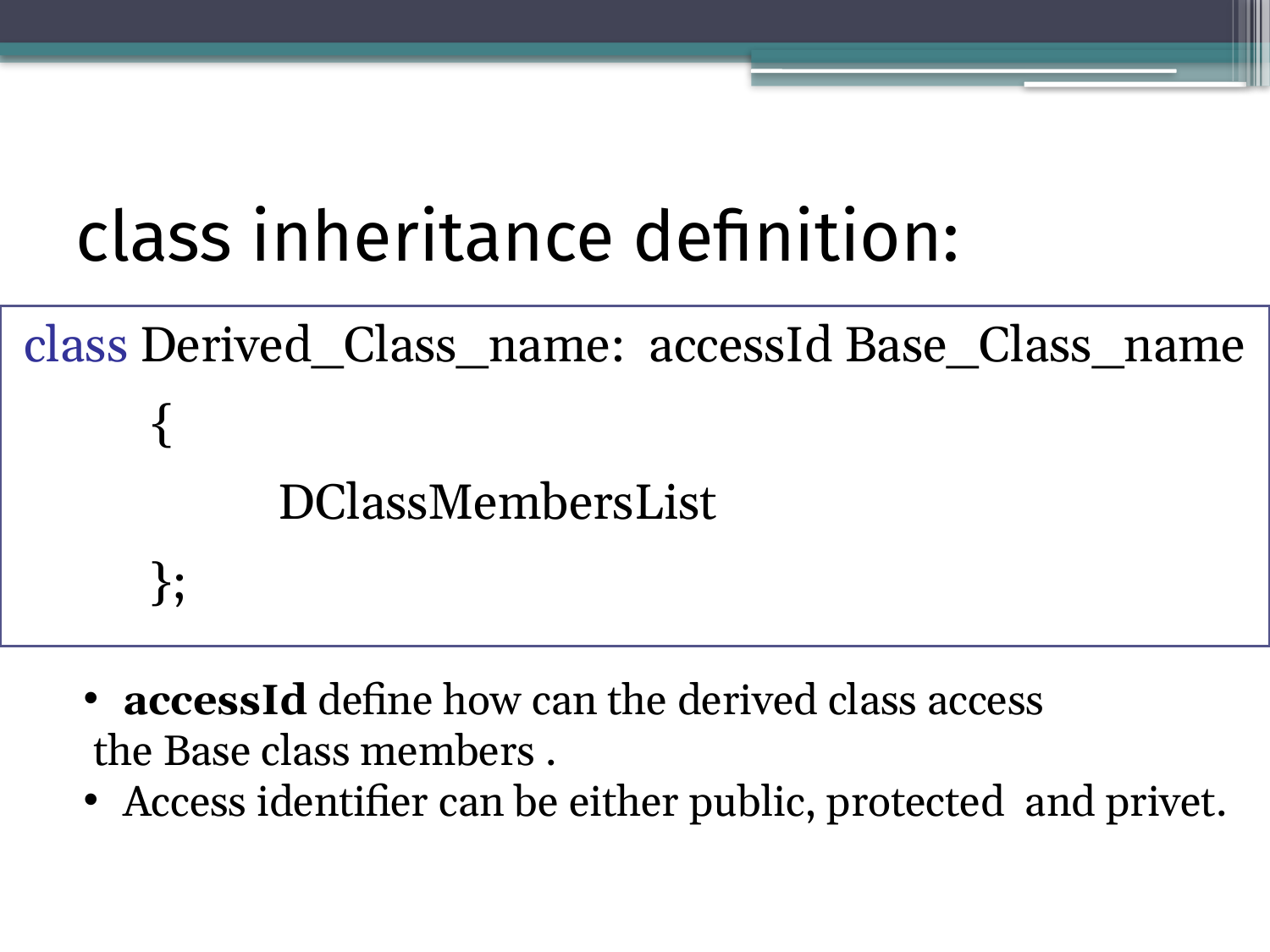

# class inheritance definition:
class Derived_Class_name:  accessId Base_Class_name
	{
		DClassMembersList
	};

accessId define how can the derived class access
 the Base class members .
Access identifier can be either public, protected  and privet.